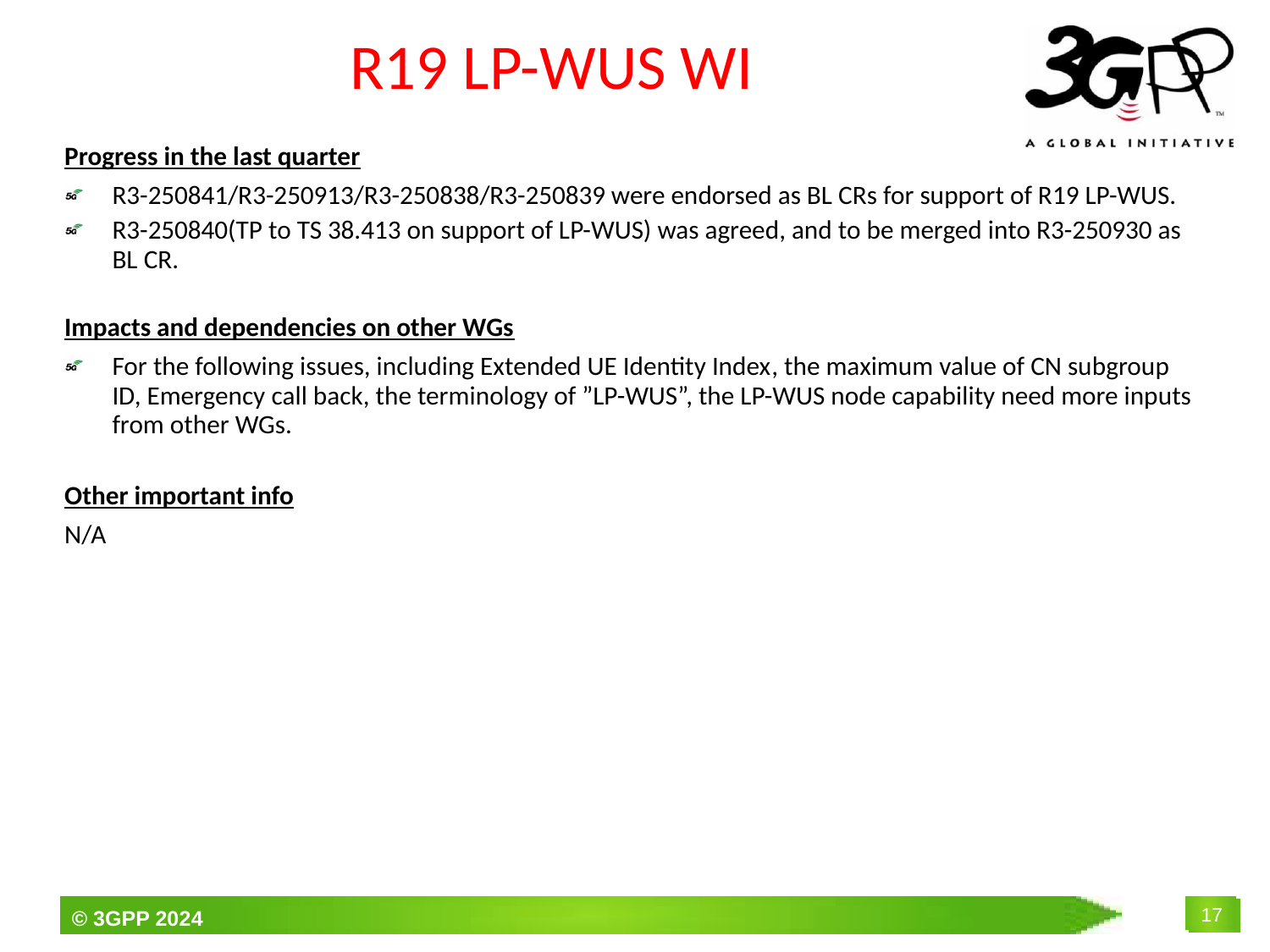

R19 LP-WUS WI
Progress in the last quarter
R3-250841/R3-250913/R3-250838/R3-250839 were endorsed as BL CRs for support of R19 LP-WUS.
R3-250840(TP to TS 38.413 on support of LP-WUS) was agreed, and to be merged into R3-250930 as BL CR.

Impacts and dependencies on other WGs
For the following issues, including Extended UE Identity Index, the maximum value of CN subgroup ID, Emergency call back, the terminology of ”LP-WUS”, the LP-WUS node capability need more inputs from other WGs.

Other important info
N/A

17